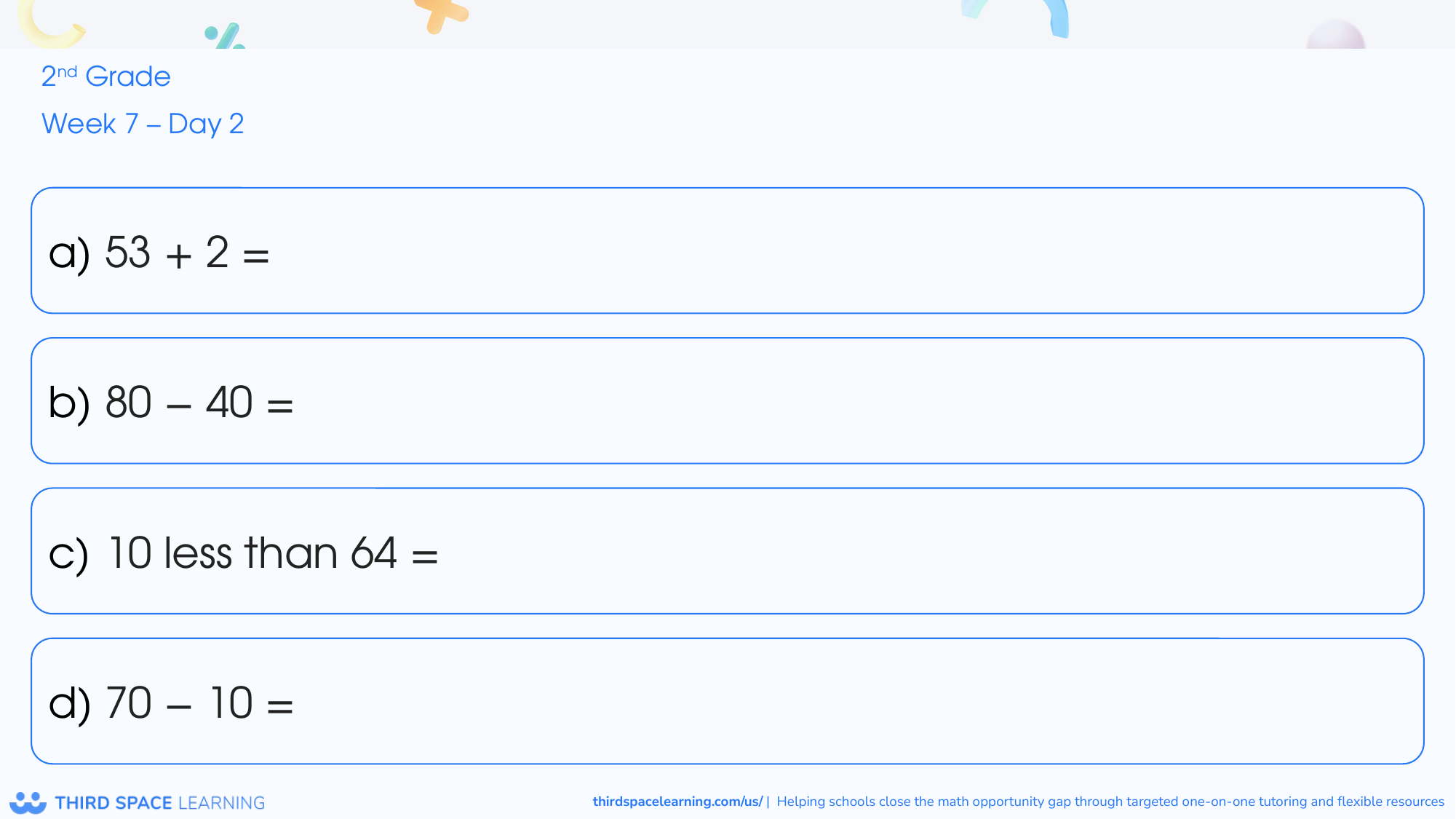

2nd Grade
Week 7 – Day 2
53 + 2 =
80 − 40 =
10 less than 64 =
70 − 10 =